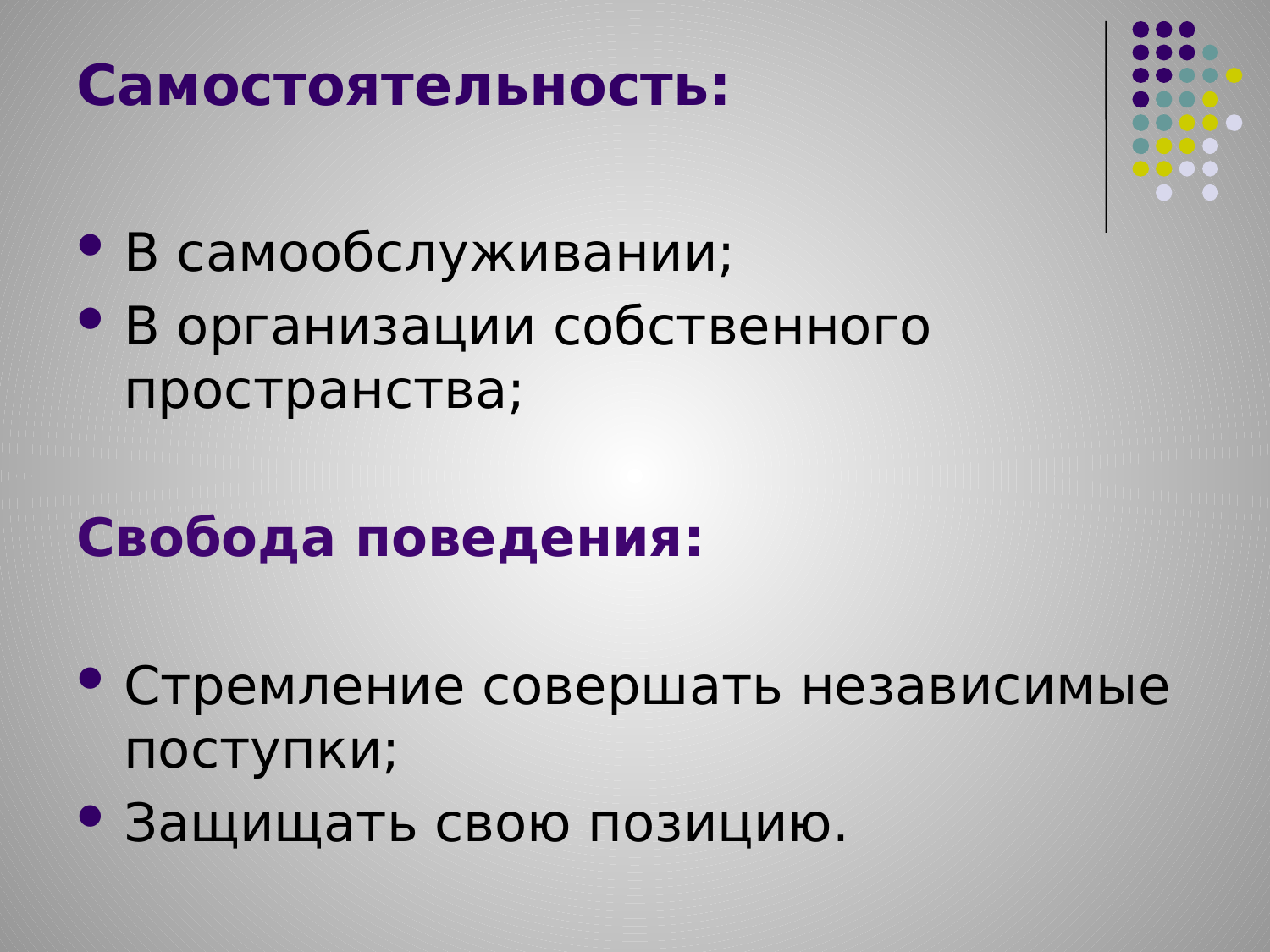

# Самостоятельность:
В самообслуживании;
В организации собственного пространства;

Свобода поведения:

Стремление совершать независимые поступки;
Защищать свою позицию.